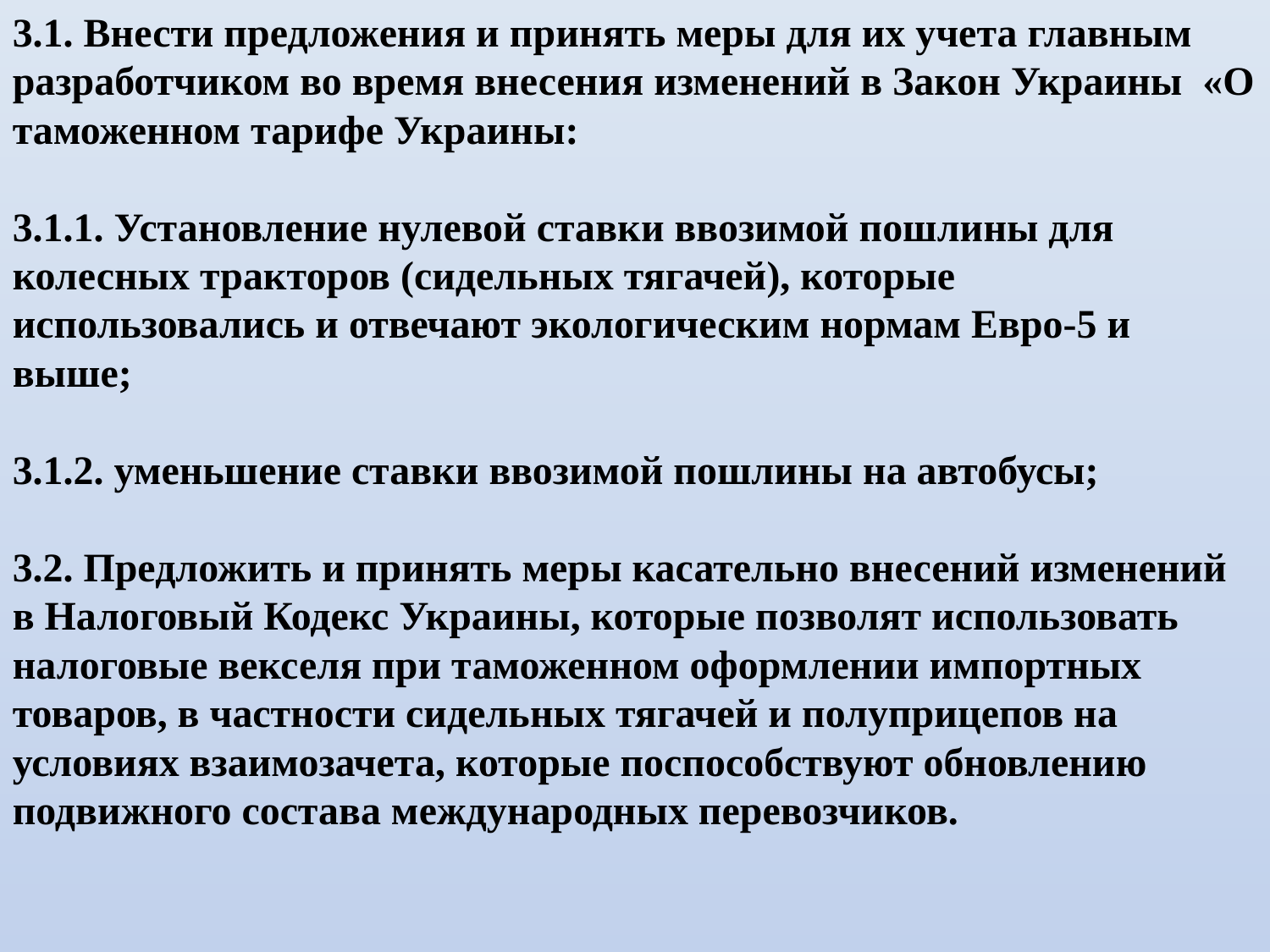

3.1. Внести предложения и принять меры для их учета главным разработчиком во время внесения изменений в Закон Украины  «О таможенном тарифе Украины:

3.1.1. Установление нулевой ставки ввозимой пошлины для колесных тракторов (сидельных тягачей), которые использовались и отвечают экологическим нормам Евро-5 и выше;

3.1.2. уменьшение ставки ввозимой пошлины на автобусы;

3.2. Предложить и принять меры касательно внесений изменений в Налоговый Кодекс Украины, которые позволят использовать налоговые векселя при таможенном оформлении импортных товаров, в частности сидельных тягачей и полуприцепов на условиях взаимозачета, которые поспособствуют обновлению подвижного состава международных перевозчиков.